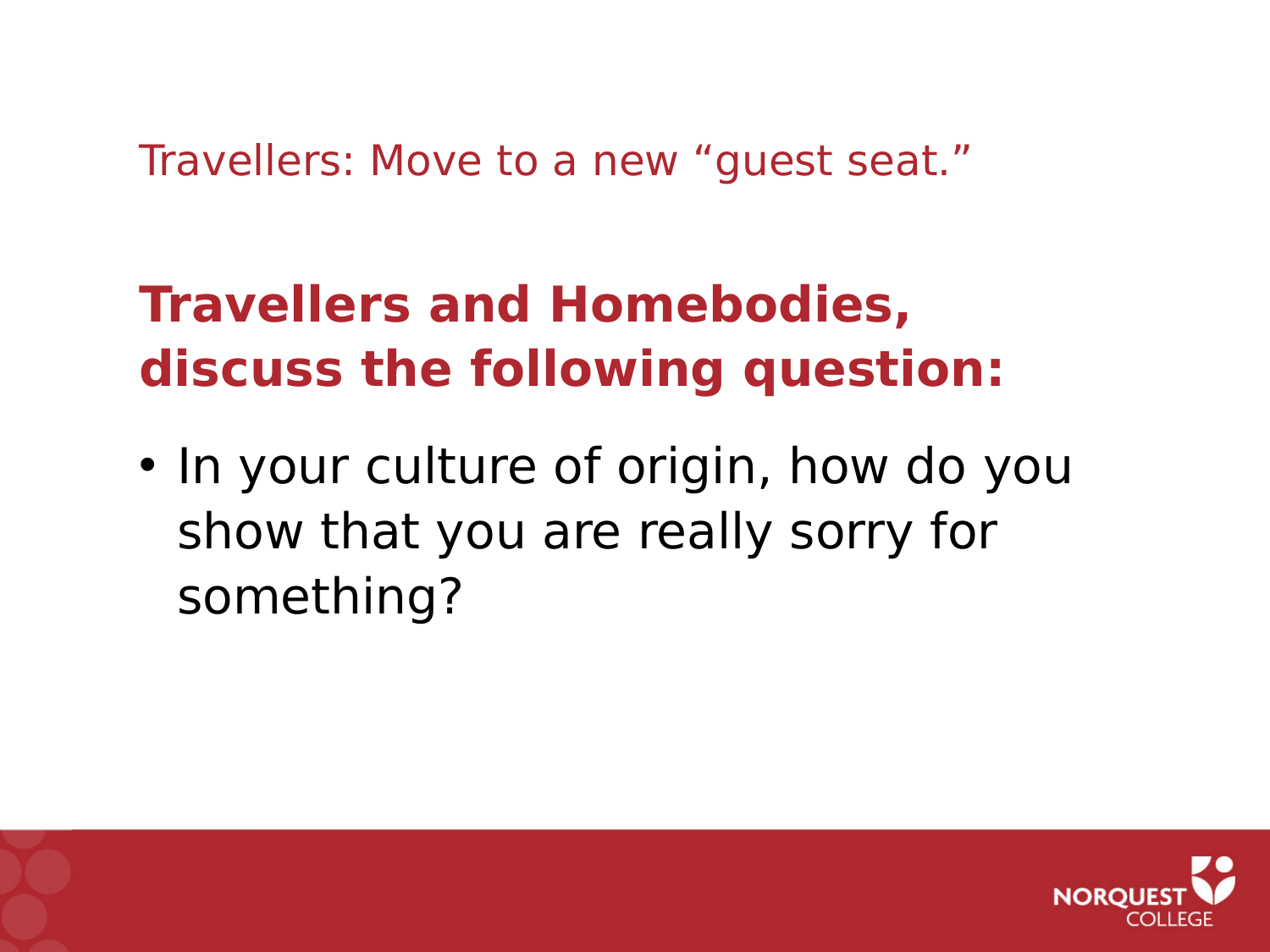

Travellers: Move to a new “guest seat.”
Travellers and Homebodies, discuss the following question:
In your culture of origin, how do you show that you are really sorry for something?